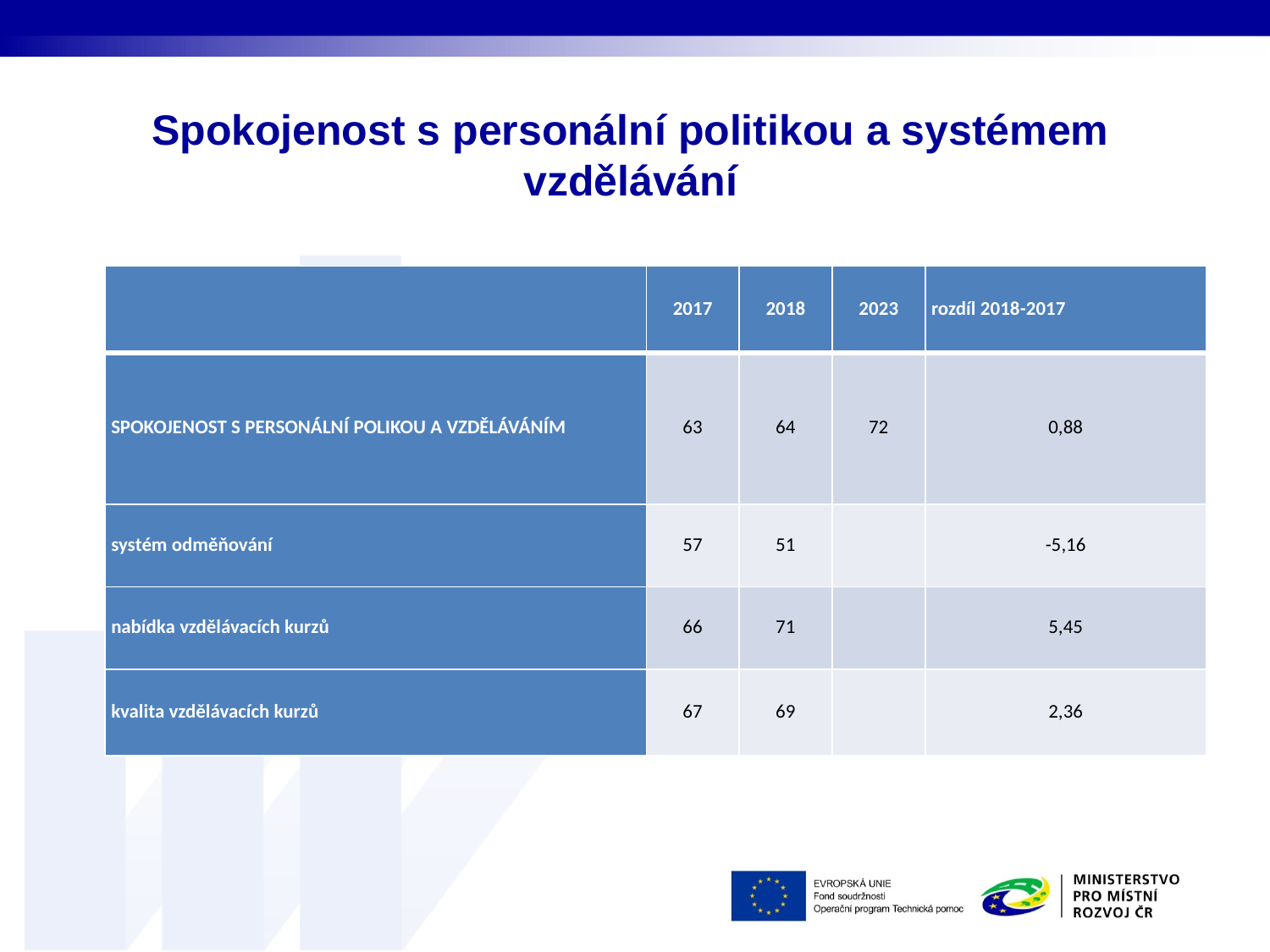

# Spokojenost s personální politikou a systémem vzdělávání
|  | 2017 | 2018 | 2023 | rozdíl 2018-2017 |
| --- | --- | --- | --- | --- |
| SPOKOJENOST S PERSONÁLNÍ POLIKOU A VZDĚLÁVÁNÍM | 63 | 64 | 72 | 0,88 |
| systém odměňování | 57 | 51 |  | -5,16 |
| nabídka vzdělávacích kurzů | 66 | 71 |  | 5,45 |
| kvalita vzdělávacích kurzů | 67 | 69 |  | 2,36 |